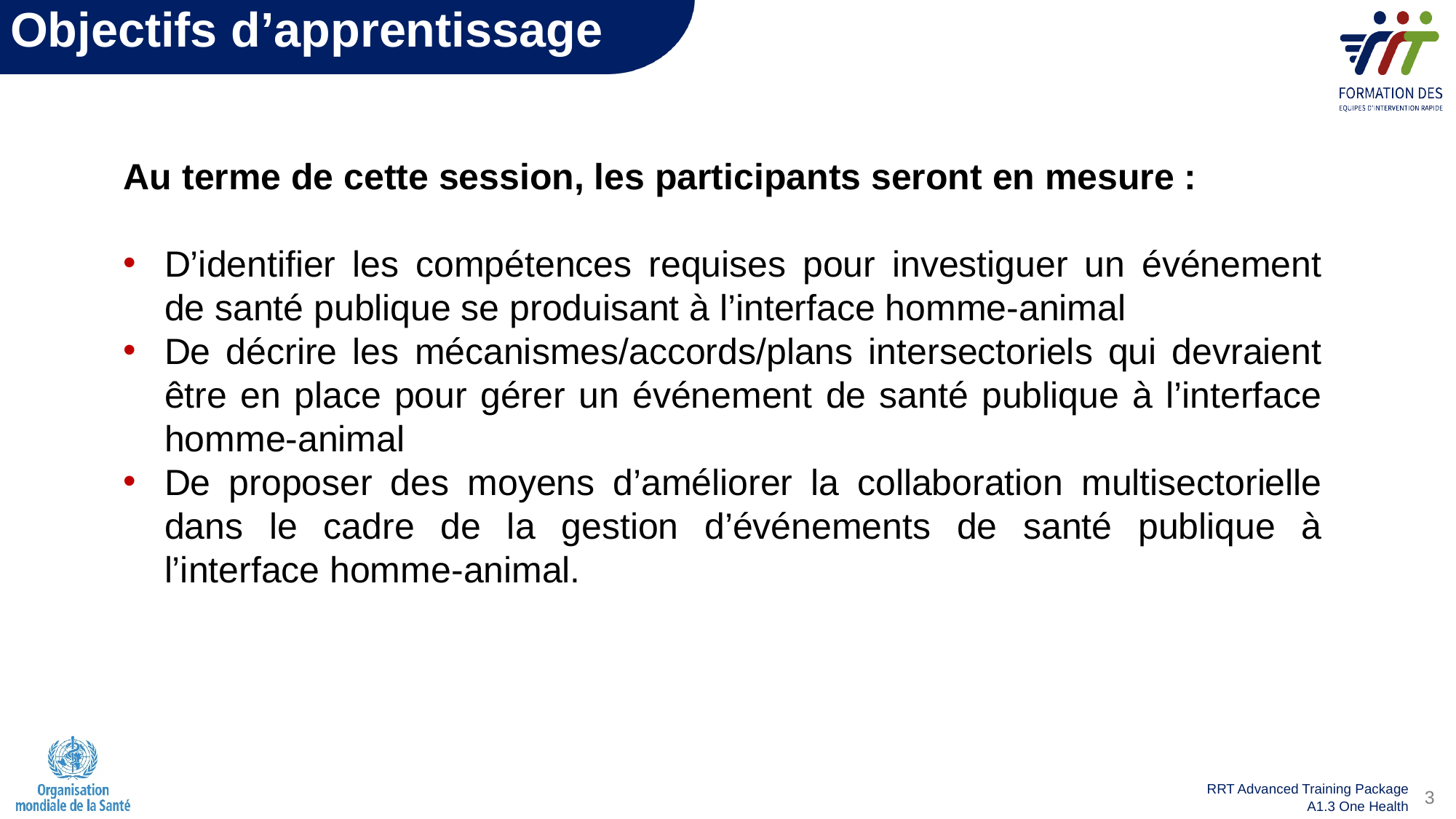

Au terme de cette session, les participants seront en mesure :

D’identifier les compétences requises pour investiguer un événement de santé publique se produisant à l’interface homme-animal
De décrire les mécanismes/accords/plans intersectoriels qui devraient être en place pour gérer un événement de santé publique à l’interface homme-animal
De proposer des moyens d’améliorer la collaboration multisectorielle dans le cadre de la gestion d’événements de santé publique à l’interface homme-animal.